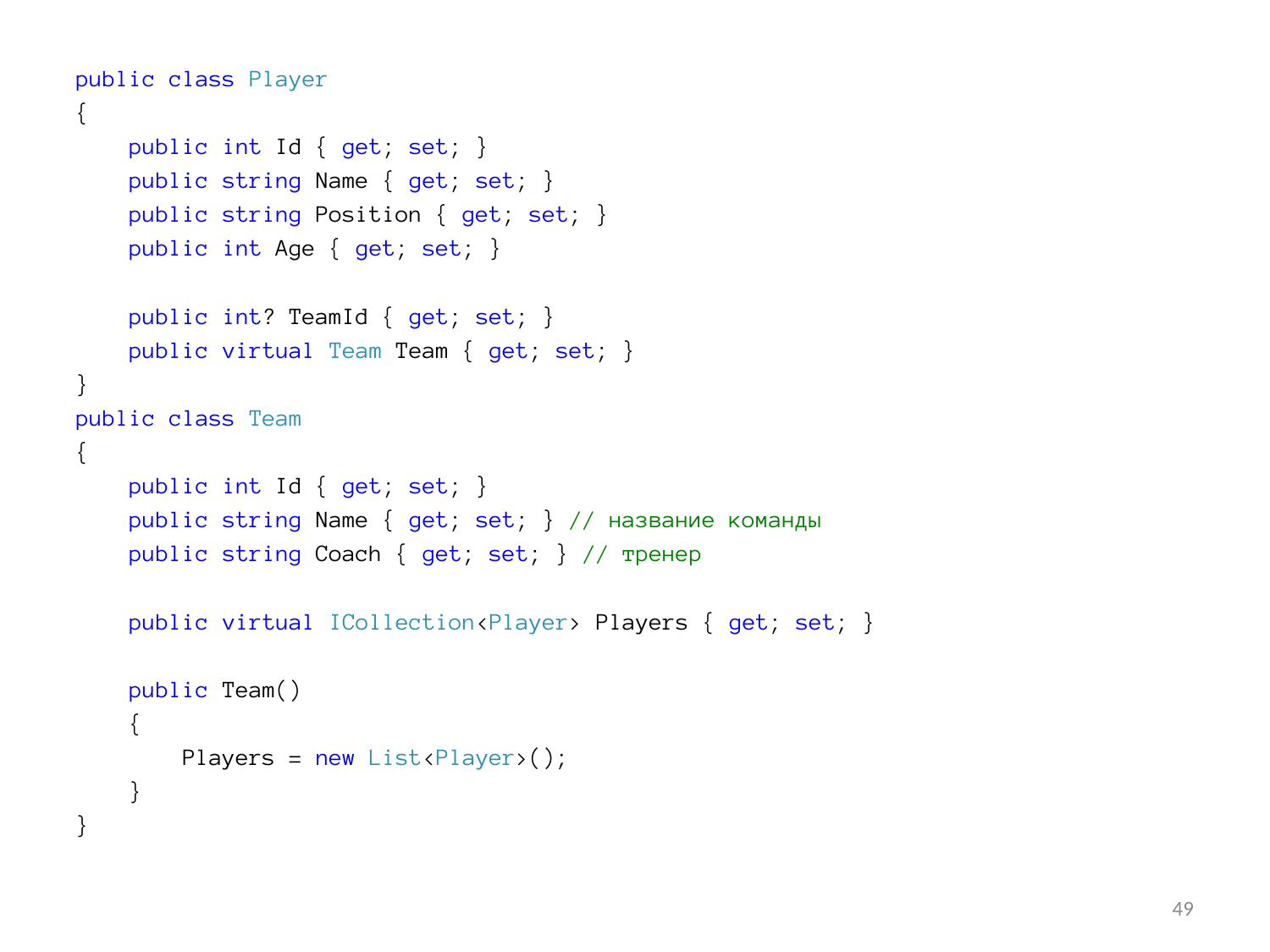

public class Player
{
    public int Id { get; set; }
    public string Name { get; set; }
    public string Position { get; set; }
    public int Age { get; set; }

    public int? TeamId { get; set; }
    public virtual Team Team { get; set; }
}
public class Team
{
    public int Id { get; set; }
    public string Name { get; set; } // название команды
    public string Coach { get; set; } // тренер

    public virtual ICollection<Player> Players { get; set; }

    public Team()
    {
        Players = new List<Player>();
    }
}
49